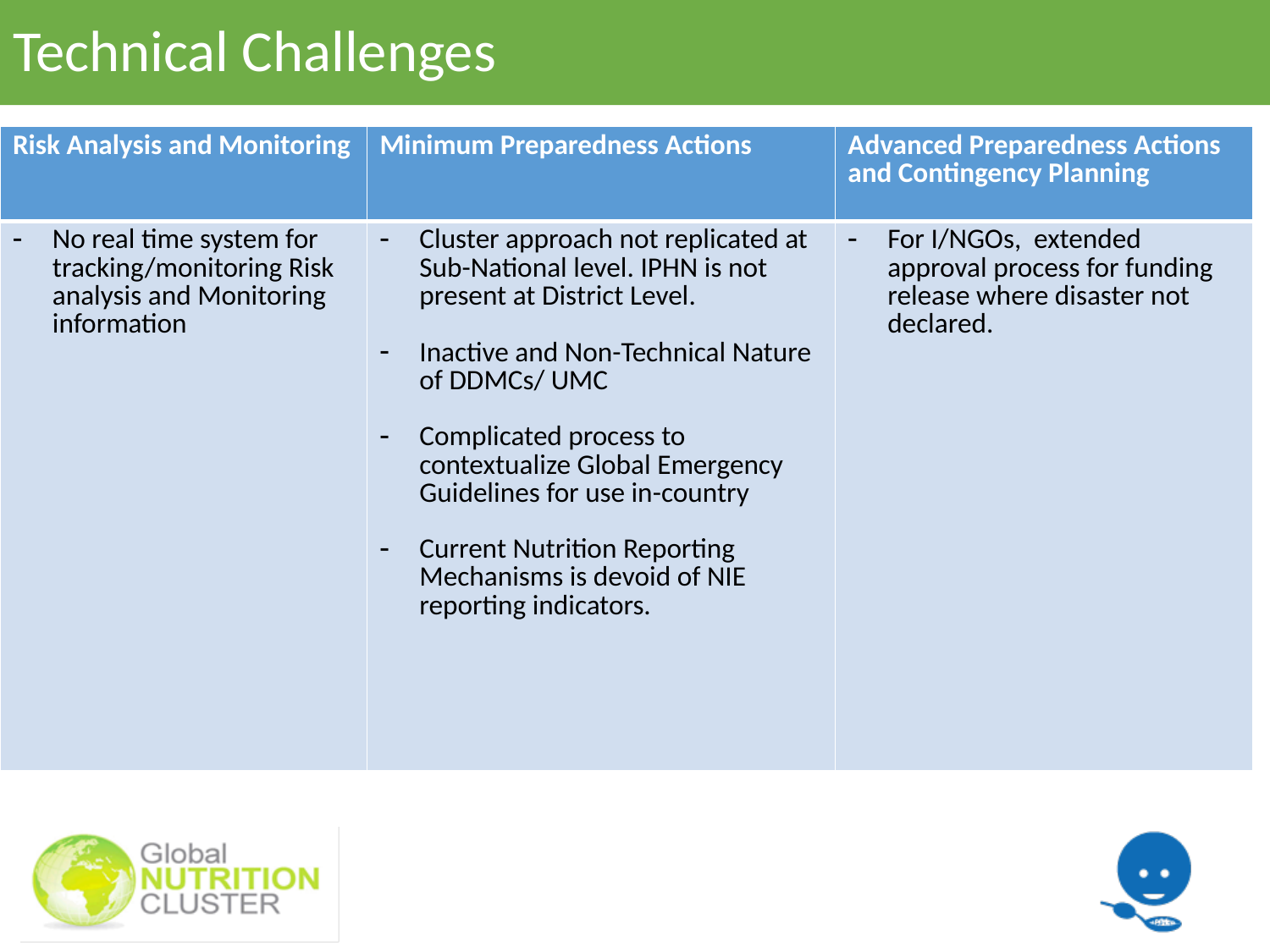

# Technical Challenges
| Risk Analysis and Monitoring | Minimum Preparedness Actions | Advanced Preparedness Actions and Contingency Planning |
| --- | --- | --- |
| No real time system for tracking/monitoring Risk analysis and Monitoring information | Cluster approach not replicated at Sub-National level. IPHN is not present at District Level. Inactive and Non-Technical Nature of DDMCs/ UMC Complicated process to contextualize Global Emergency Guidelines for use in-country Current Nutrition Reporting Mechanisms is devoid of NIE reporting indicators. | For I/NGOs, extended approval process for funding release where disaster not declared. |